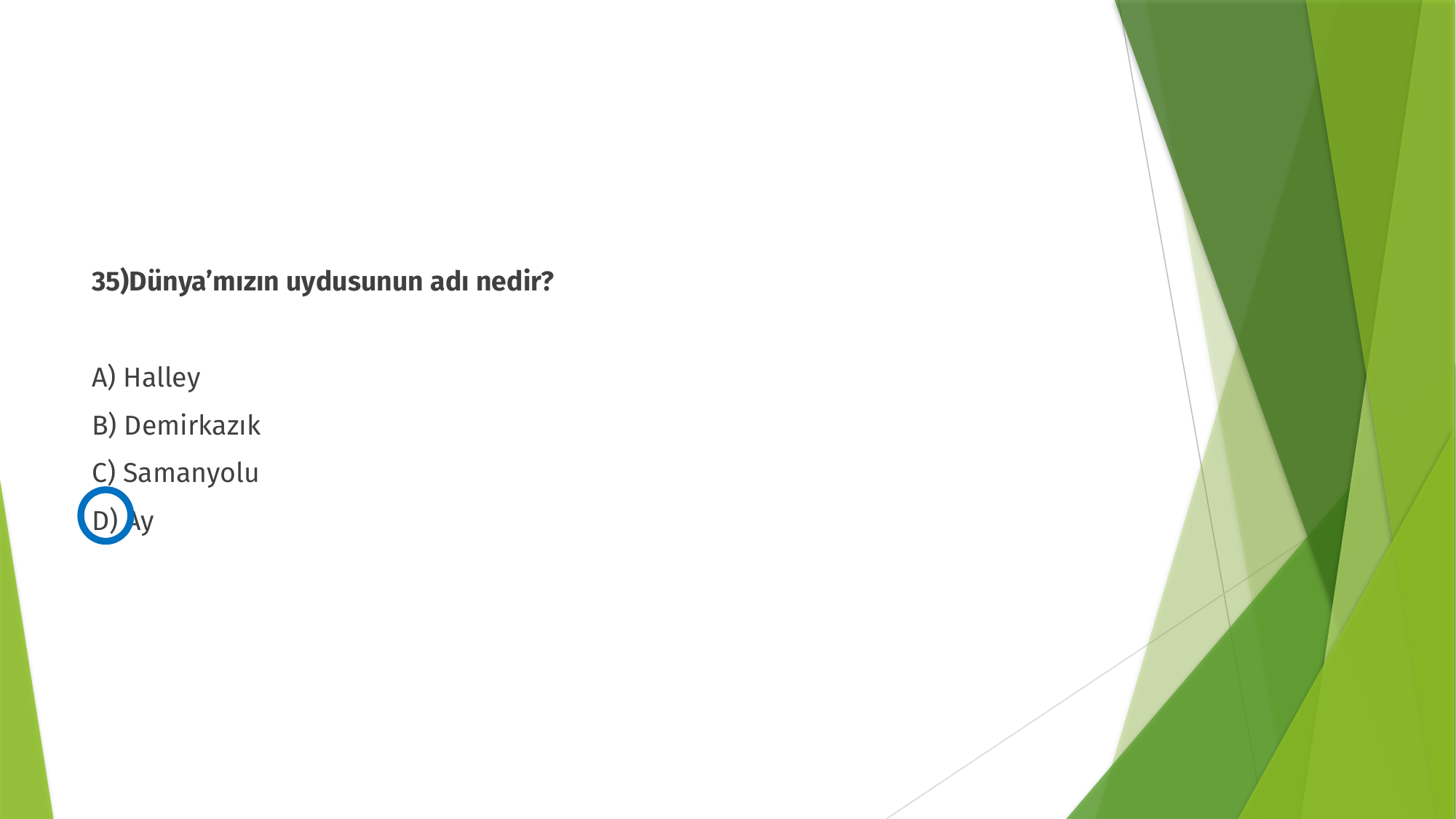

#
35)Dünya’mızın uydusunun adı nedir?

A) Halley
B) Demirkazık
C) Samanyolu
D) Ay